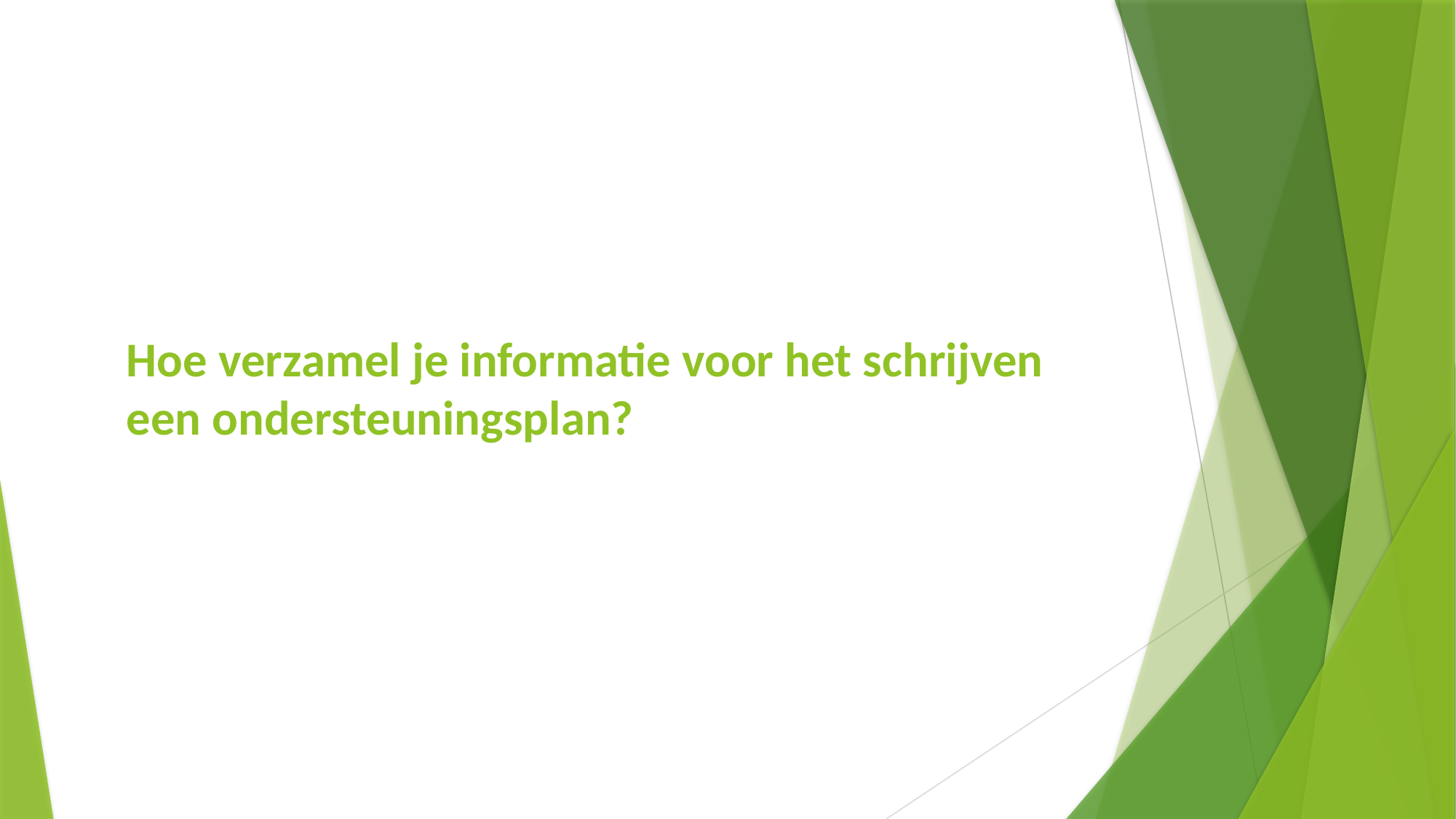

#
Hoe verzamel je informatie voor het schrijven een ondersteuningsplan?